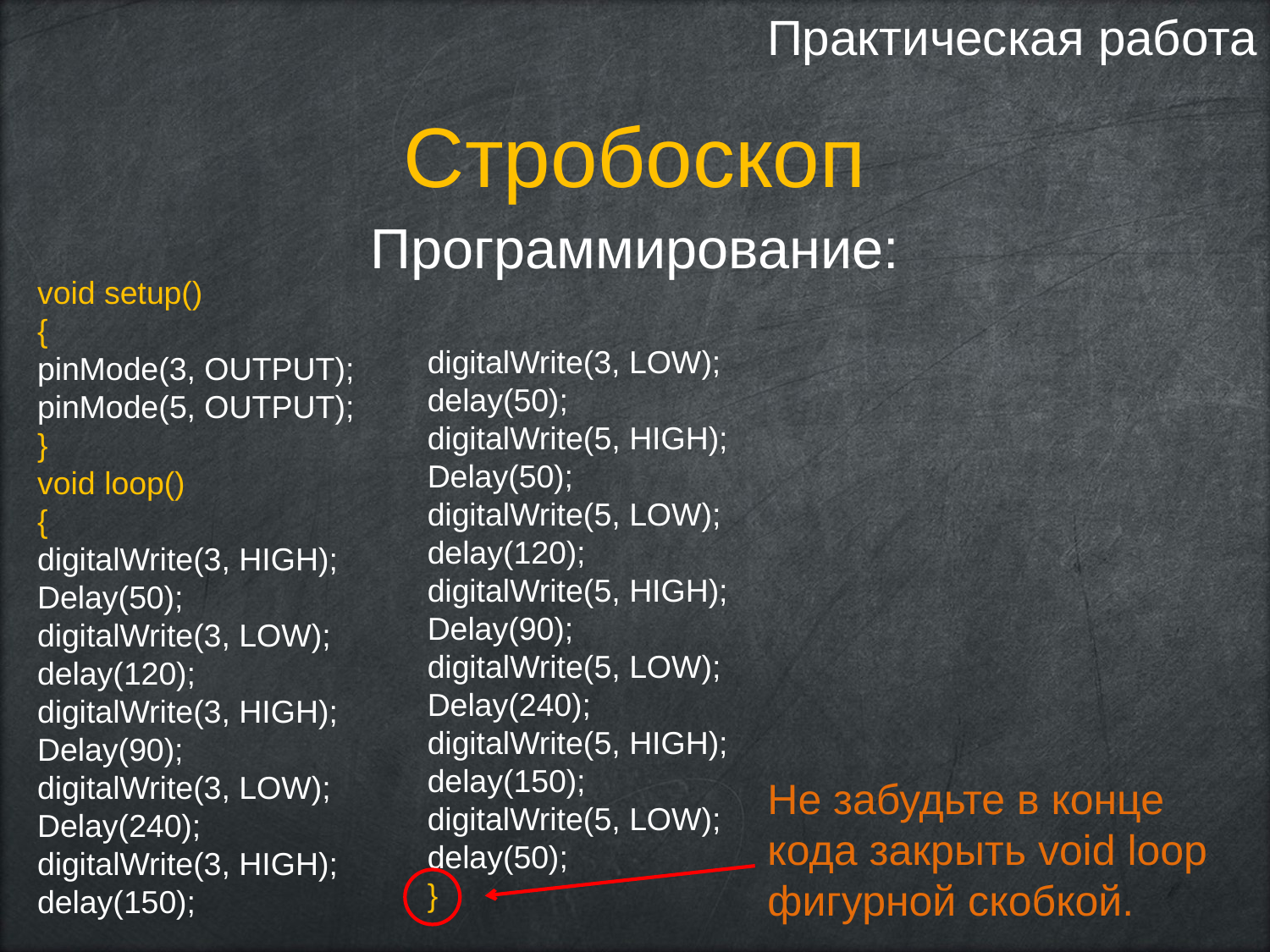

Практическая работа
Стробоскоп
Программирование:
void setup()
{
pinMode(3, OUTPUT);
pinMode(5, OUTPUT);
}
void loop()
{
digitalWrite(3, HIGH);
Delay(50);
digitalWrite(3, LOW);
delay(120);
digitalWrite(3, HIGH);
Delay(90);
digitalWrite(3, LOW);
Delay(240);
digitalWrite(3, HIGH);
delay(150);
digitalWrite(3, LOW);
delay(50);
digitalWrite(5, HIGH);
Delay(50);
digitalWrite(5, LOW);
delay(120);
digitalWrite(5, HIGH);
Delay(90);
digitalWrite(5, LOW);
Delay(240);
digitalWrite(5, HIGH);
delay(150);
digitalWrite(5, LOW);
delay(50);
}
Не забудьте в конце кода закрыть void loop фигурной скобкой.